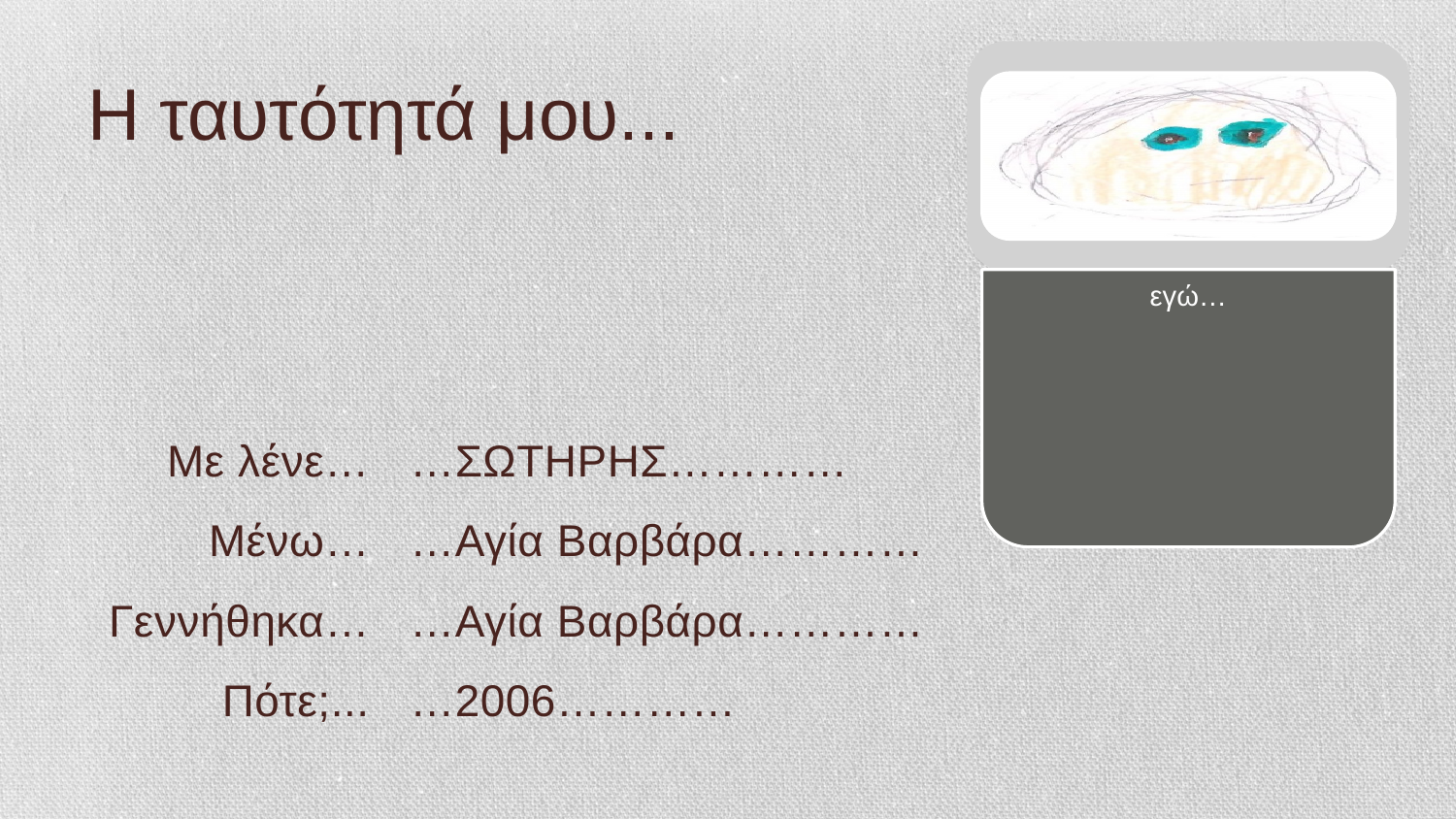

εγώ…
…ΣΩΤΗΡΗΣ…………
…Αγία Βαρβάρα…………
…Αγία Βαρβάρα…………
…2006…………